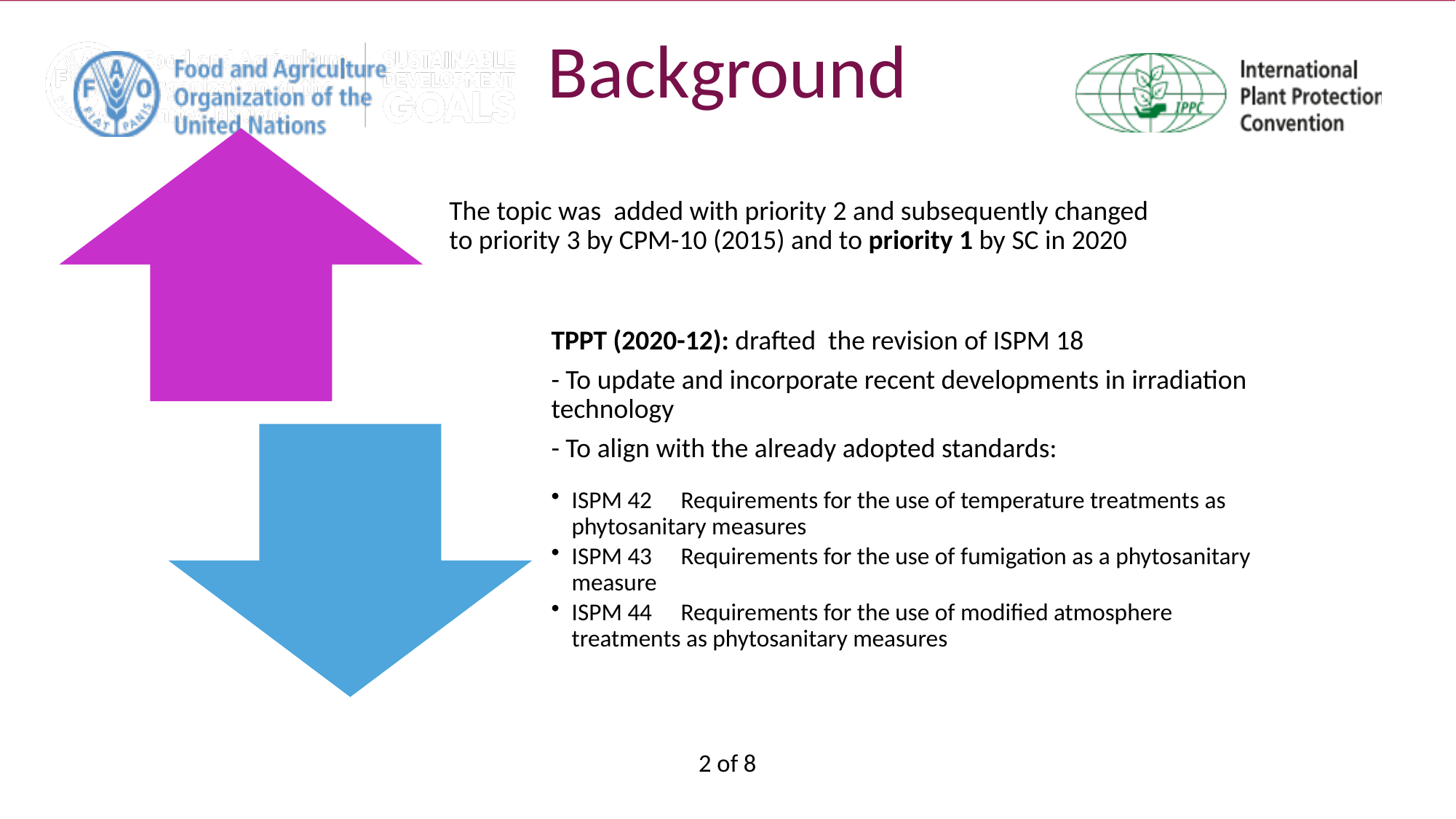

Background
The topic was  added with priority 2 and subsequently changed to priority 3 by CPM-10 (2015) and to priority 1 by SC in 2020
TPPT (2020-12): drafted  the revision of ISPM 18
- To update and incorporate recent developments in irradiation technology
- To align with the already adopted standards:

ISPM 42 	Requirements for the use of temperature treatments as phytosanitary measures
ISPM 43	Requirements for the use of fumigation as a phytosanitary measure
ISPM 44	Requirements for the use of modified atmosphere treatments as phytosanitary measures
2 of 8